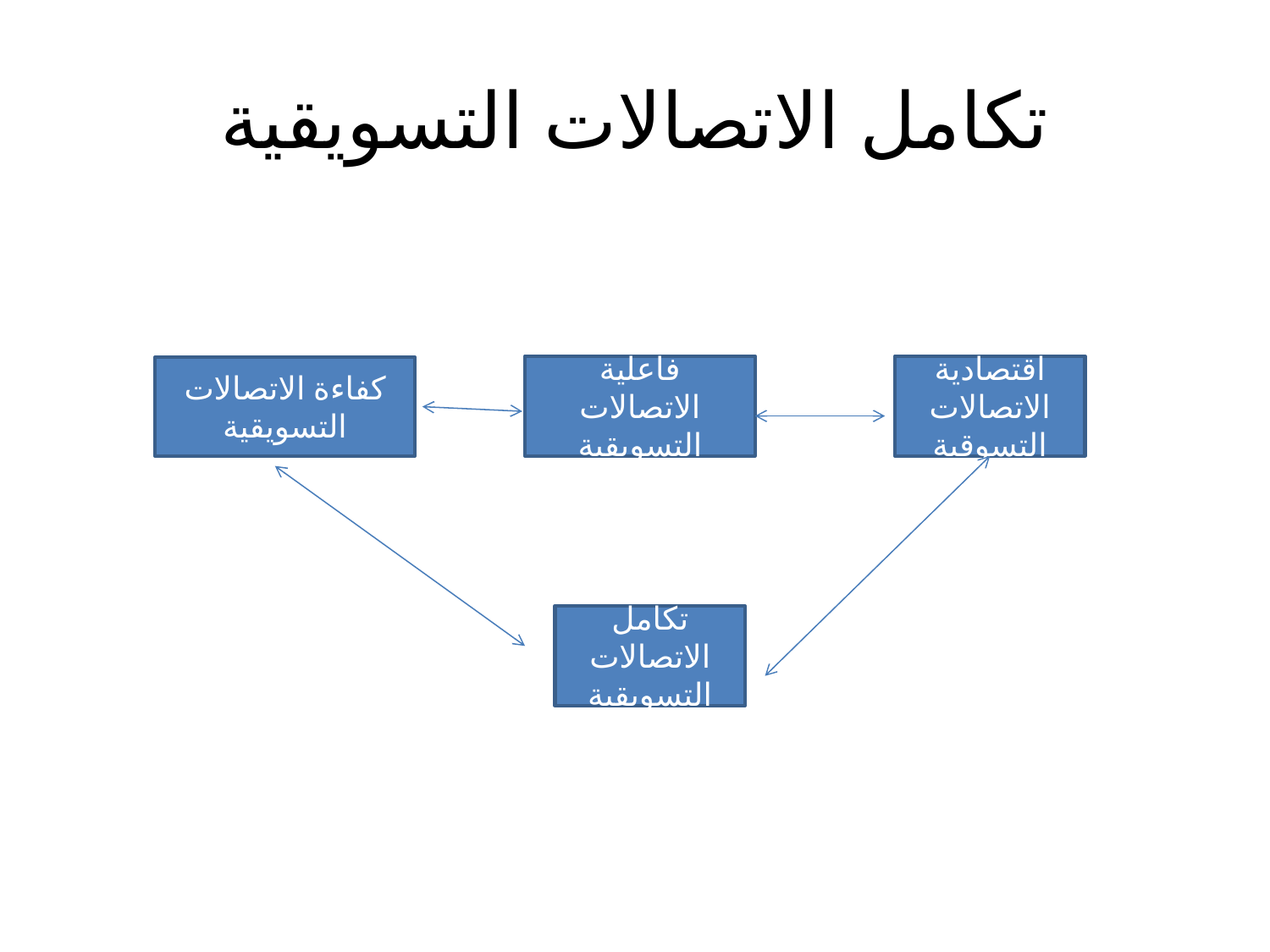

# تكامل الاتصالات التسويقية

فاعلية الاتصالات التسويقية
اقتصادية الاتصالات التسوقية
كفاءة الاتصالات التسويقية
تكامل الاتصالات التسويقية